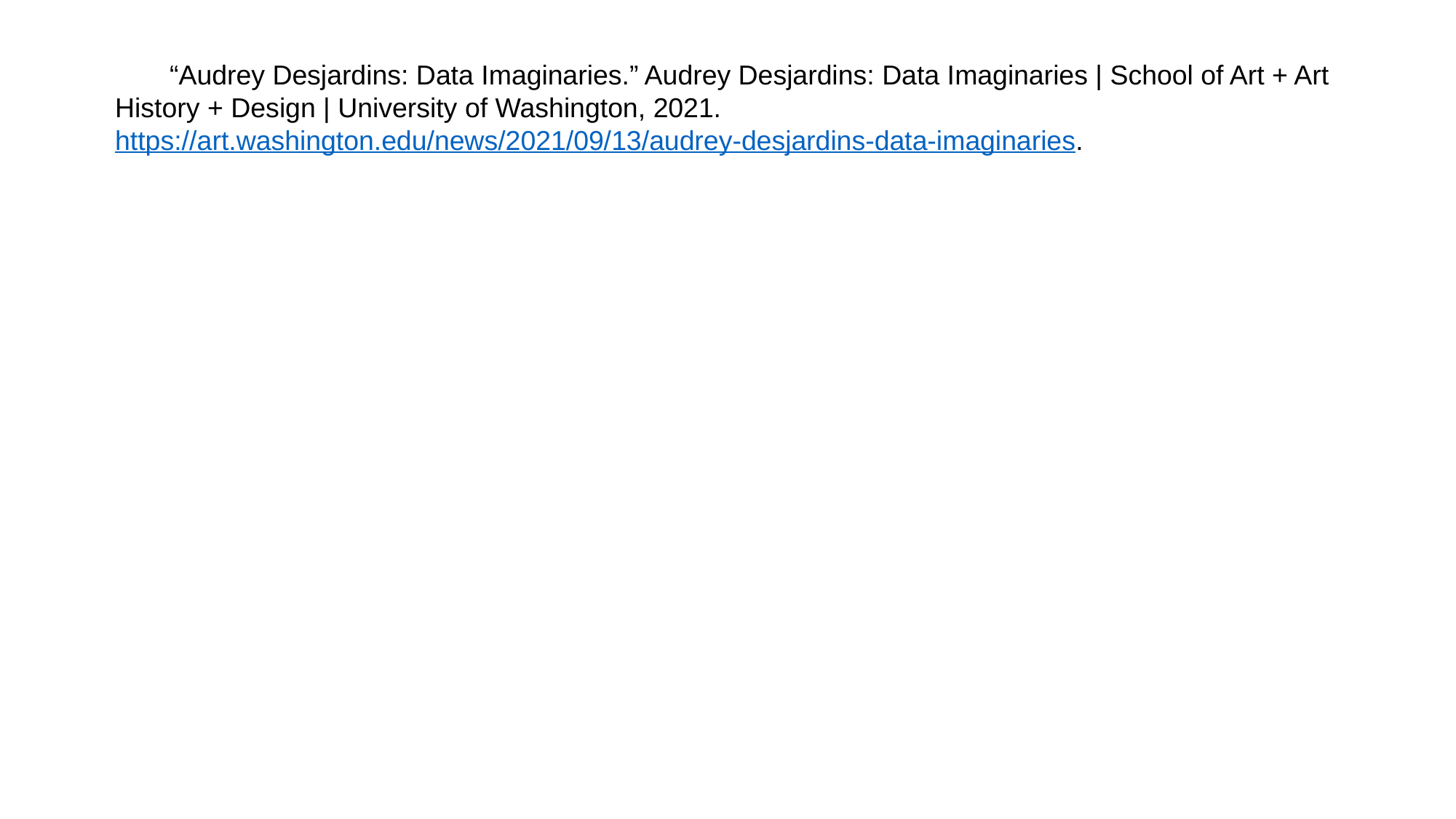

“Audrey Desjardins: Data Imaginaries.” Audrey Desjardins: Data Imaginaries | School of Art + Art History + Design | University of Washington, 2021. https://art.washington.edu/news/2021/09/13/audrey-desjardins-data-imaginaries.